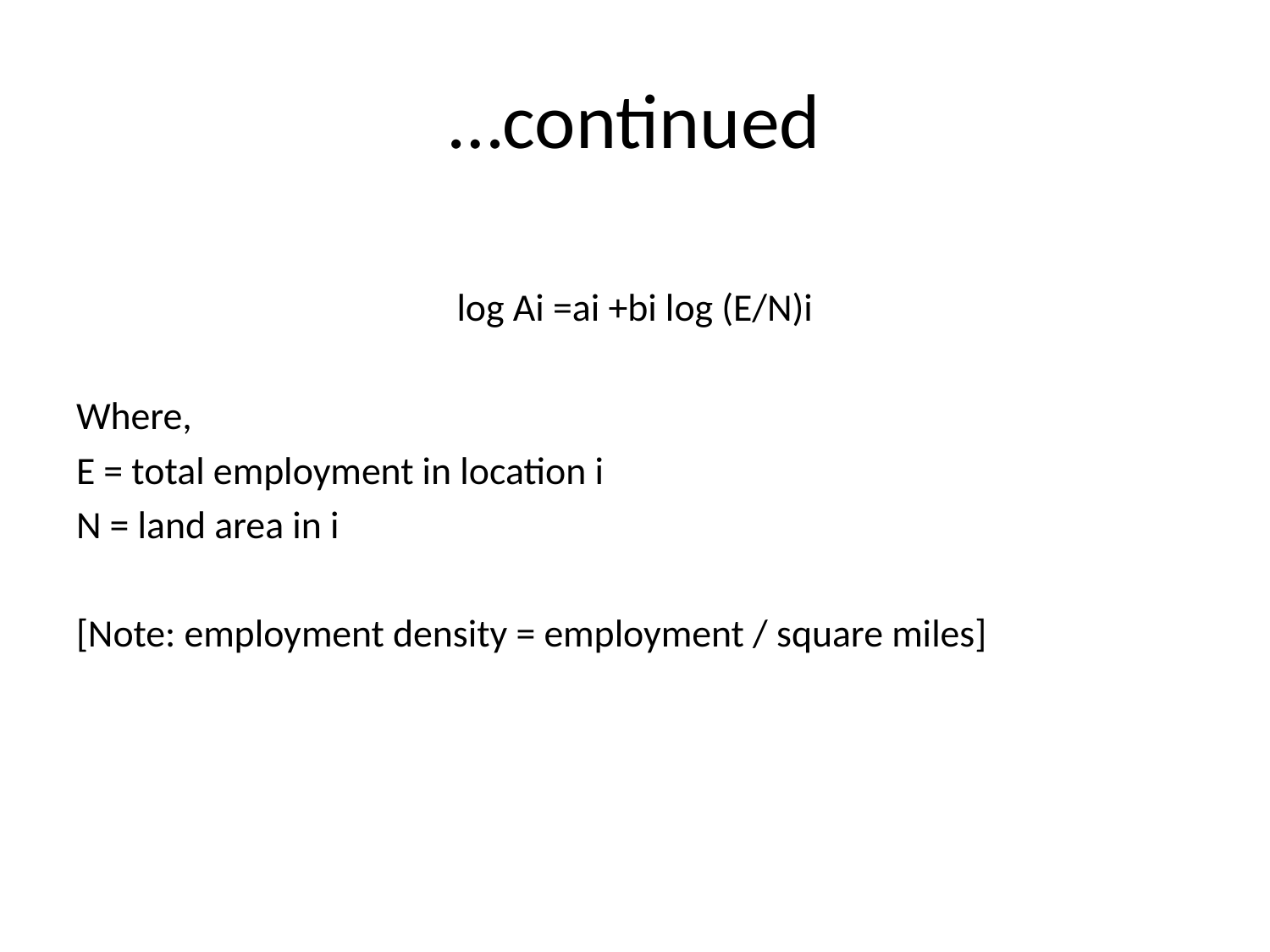

# …continued

log Ai =ai +bi log (E/N)i

Where,
E = total employment in location i
N = land area in i

[Note: employment density = employment / square miles]